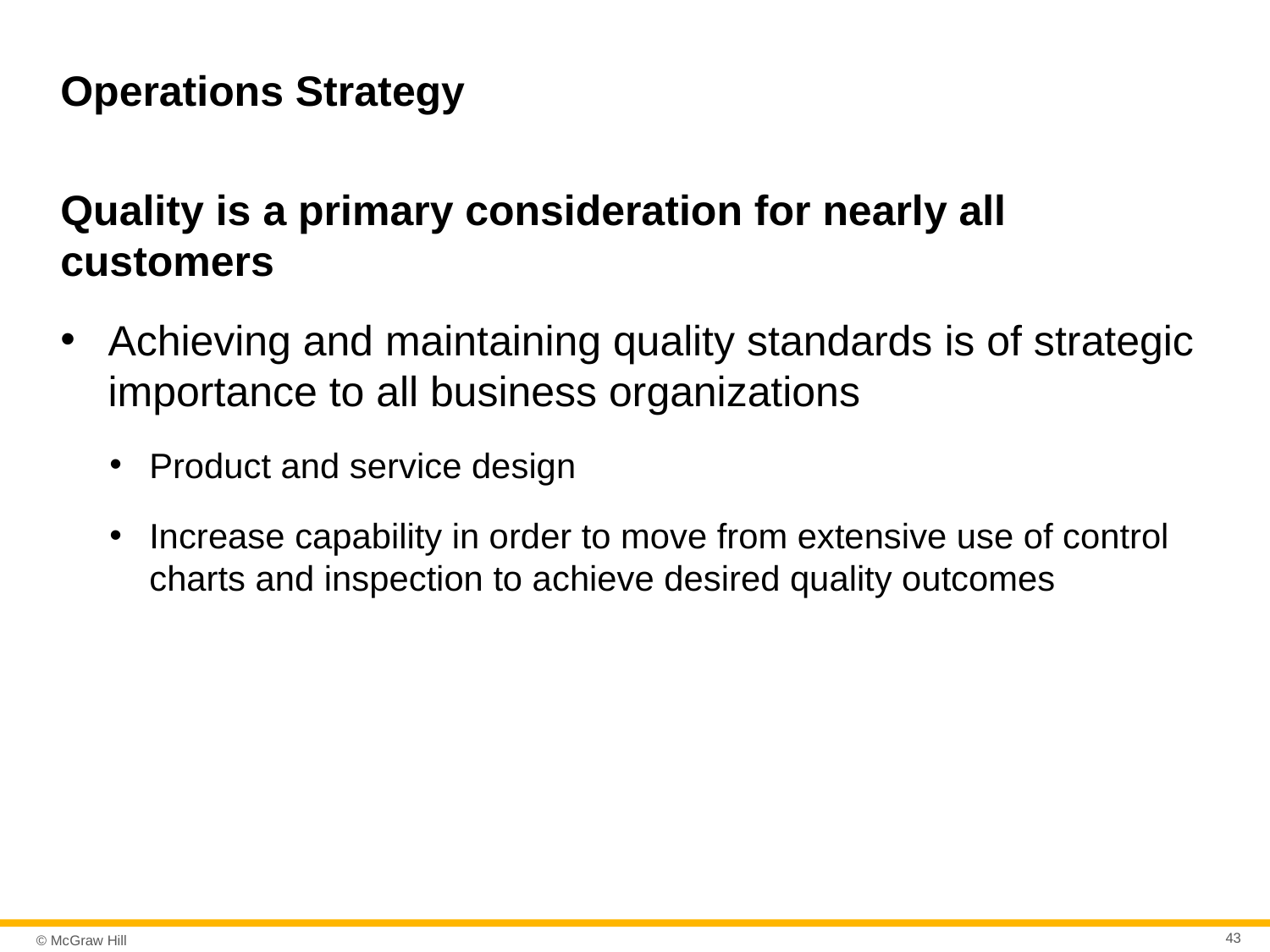

# Operations Strategy
Quality is a primary consideration for nearly all customers
Achieving and maintaining quality standards is of strategic importance to all business organizations
Product and service design
Increase capability in order to move from extensive use of control charts and inspection to achieve desired quality outcomes